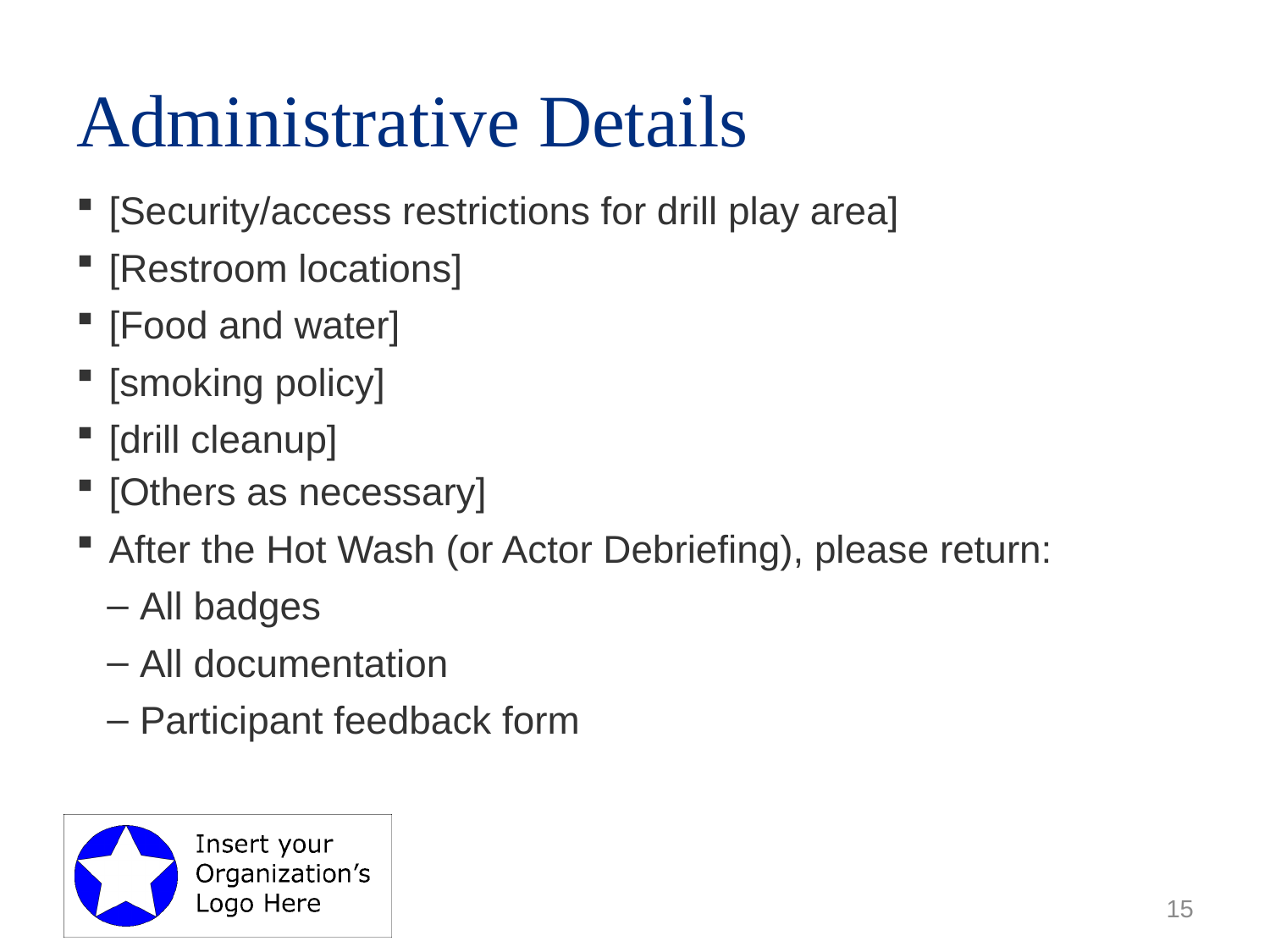

# Administrative Details
[Security/access restrictions for drill play area]
[Restroom locations]
[Food and water]
[smoking policy]
[drill cleanup]
[Others as necessary]
After the Hot Wash (or Actor Debriefing), please return:
All badges
All documentation
Participant feedback form

15